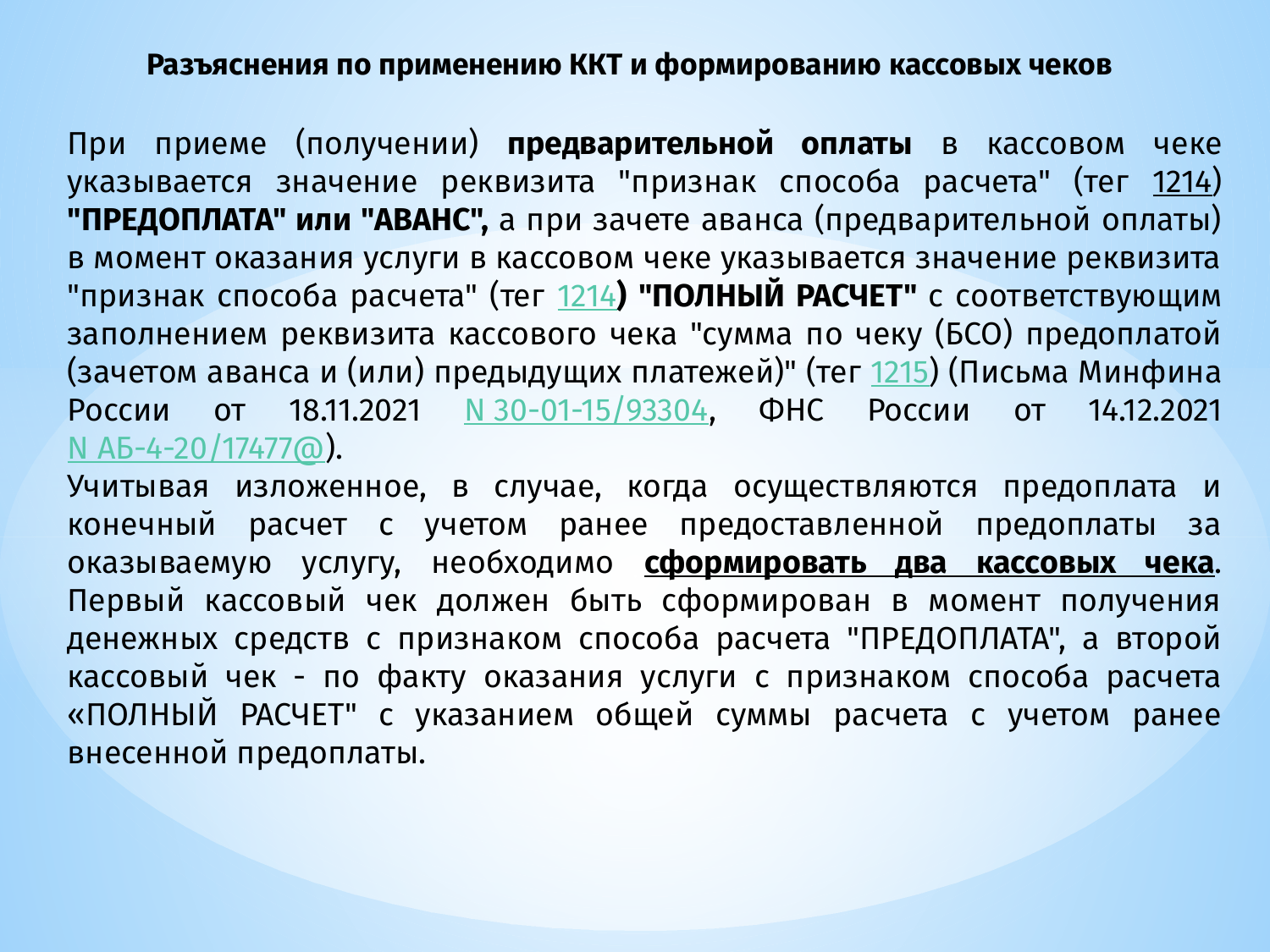

Разъяснения по применению ККТ и формированию кассовых чеков
При приеме (получении) предварительной оплаты в кассовом чеке указывается значение реквизита "признак способа расчета" (тег 1214) "ПРЕДОПЛАТА" или "АВАНС", а при зачете аванса (предварительной оплаты) в момент оказания услуги в кассовом чеке указывается значение реквизита "признак способа расчета" (тег 1214) "ПОЛНЫЙ РАСЧЕТ" с соответствующим заполнением реквизита кассового чека "сумма по чеку (БСО) предоплатой (зачетом аванса и (или) предыдущих платежей)" (тег 1215) (Письма Минфина России от 18.11.2021 N 30-01-15/93304, ФНС России от 14.12.2021 N АБ-4-20/17477@).
Учитывая изложенное, в случае, когда осуществляются предоплата и конечный расчет с учетом ранее предоставленной предоплаты за оказываемую услугу, необходимо сформировать два кассовых чека. Первый кассовый чек должен быть сформирован в момент получения денежных средств с признаком способа расчета "ПРЕДОПЛАТА", а второй кассовый чек - по факту оказания услуги с признаком способа расчета «ПОЛНЫЙ РАСЧЕТ" с указанием общей суммы расчета с учетом ранее внесенной предоплаты.